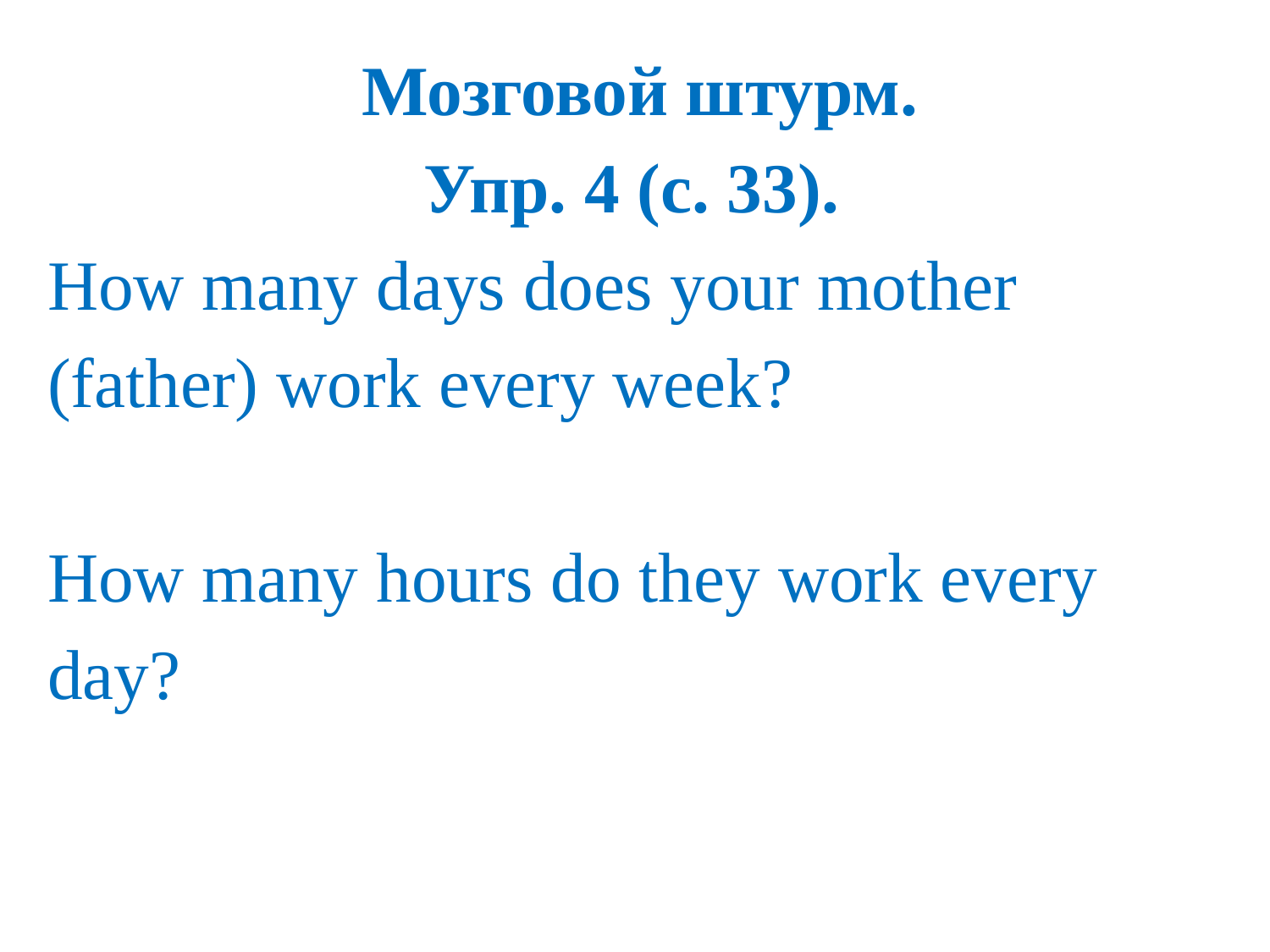

Мозговой штурм.
Упр. 4 (с. 33).
How many days does your mother (father) work every week?

How many hours do they work every day?